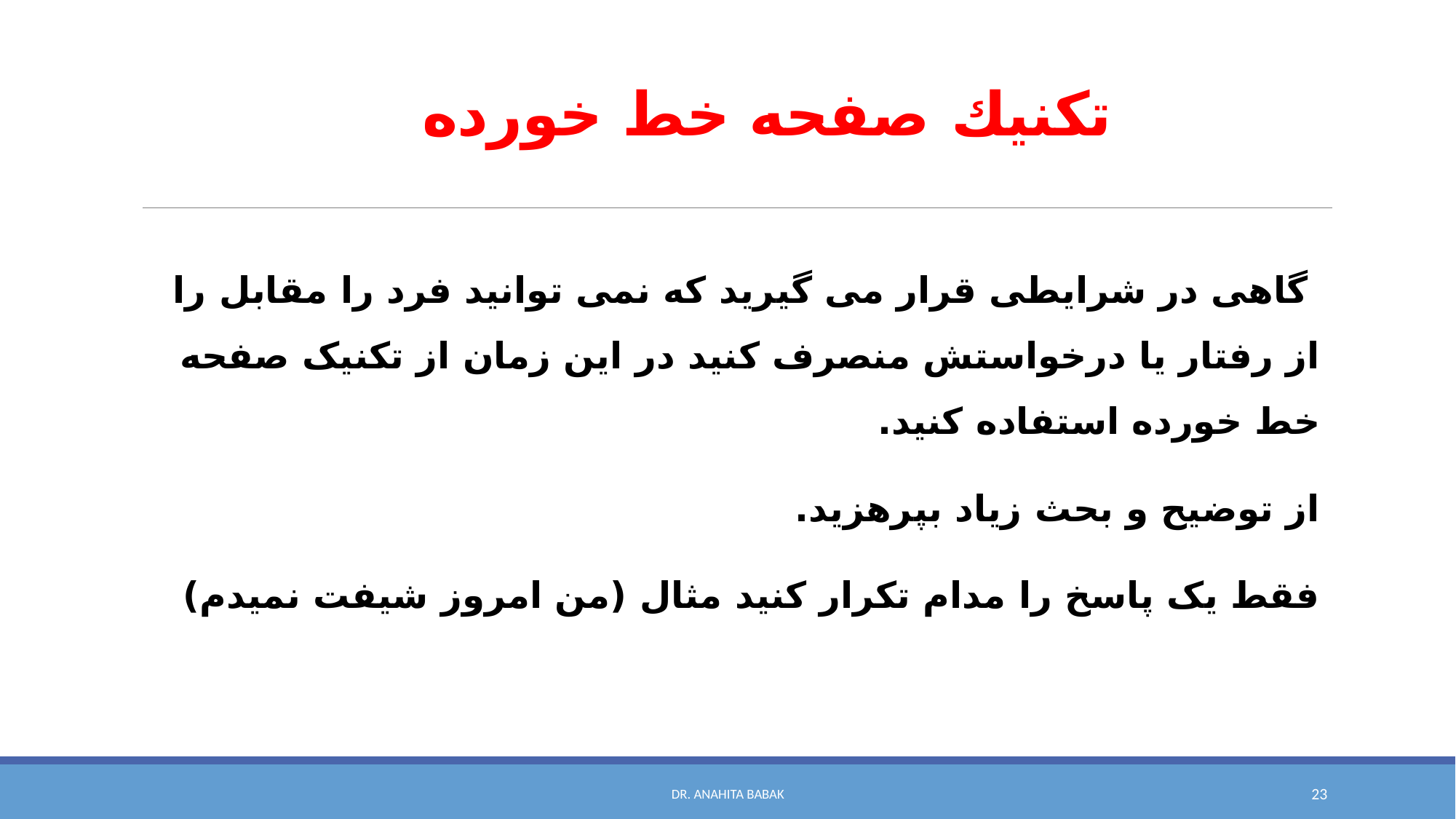

# تكنيك صفحه خط خورده
 گاهی در شرایطی قرار می گیرید که نمی توانید فرد را مقابل را از رفتار یا درخواستش منصرف کنید در این زمان از تکنیک صفحه خط خورده استفاده کنید.
از توضیح و بحث زیاد بپرهزید.
فقط یک پاسخ را مدام تکرار کنید مثال (من امروز شیفت نمیدم)
Dr. Anahita Babak
23